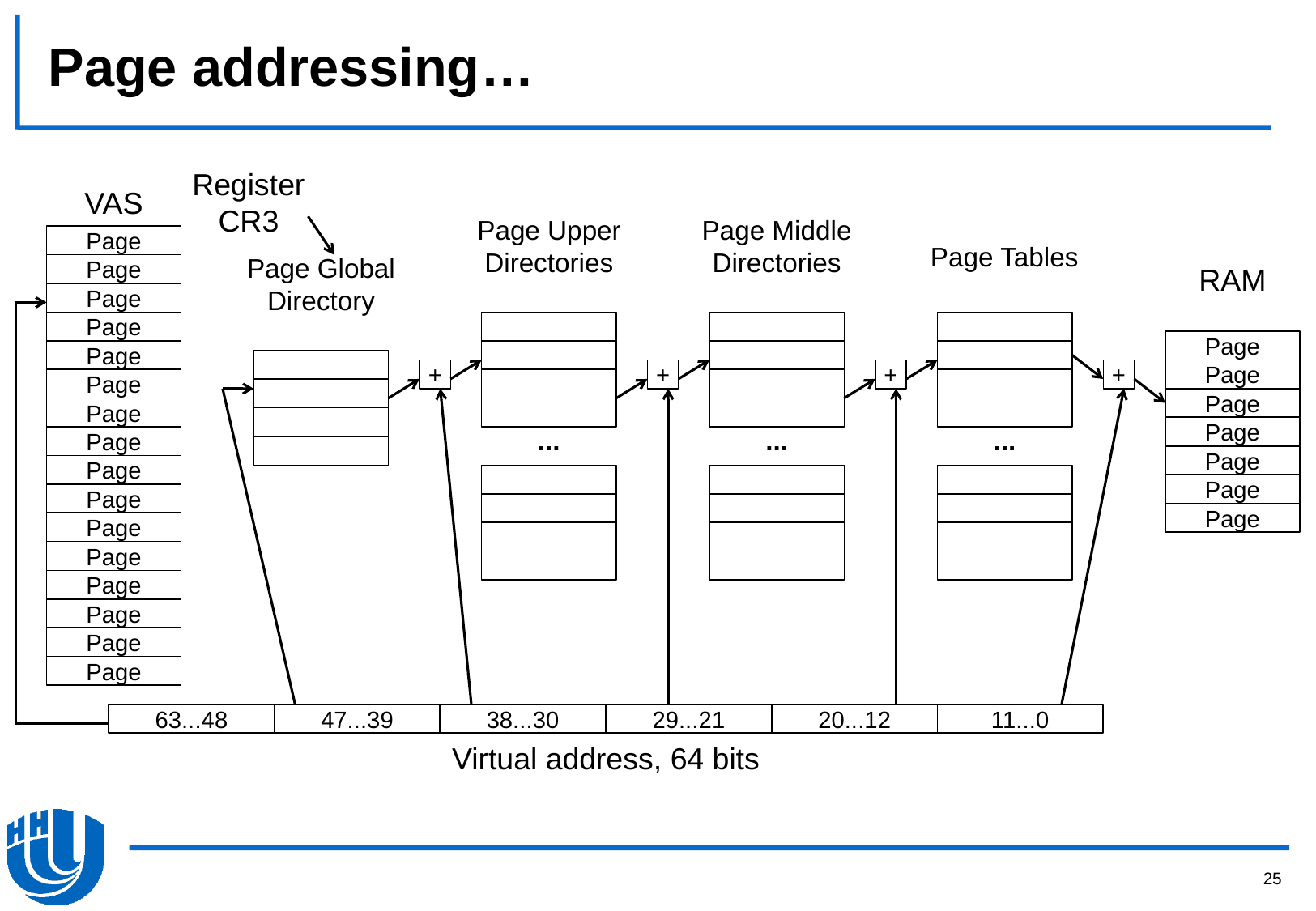

# Page addressing…
Register CR3
VAS
Page Upper
Directories
Page Middle
Directories
Page
Page Tables
Page Global Directory
Page
RAM
Page
Page

Page
Page

+
+
+
+
Page
Page

Page
Page

Page
...
...
...
Page

Page
Page

Page
Page

Page
Page

Page

Page
Page
Page
Page
63...48
47...39
38...30
29...21
20...12
11...0
Virtual address, 64 bits
25